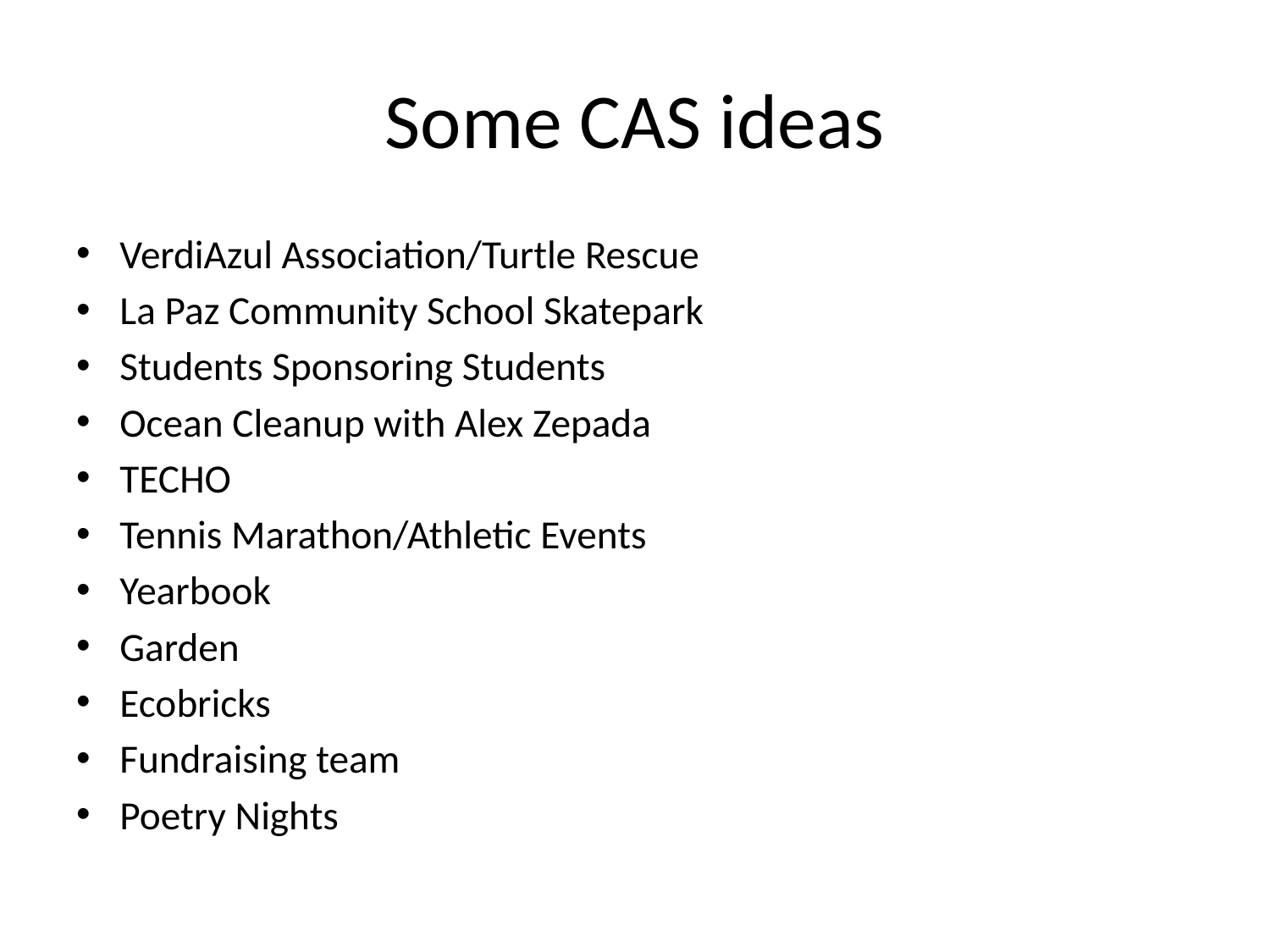

# Some CAS ideas
VerdiAzul Association/Turtle Rescue
La Paz Community School Skatepark
Students Sponsoring Students
Ocean Cleanup with Alex Zepada
TECHO
Tennis Marathon/Athletic Events
Yearbook
Garden
Ecobricks
Fundraising team
Poetry Nights